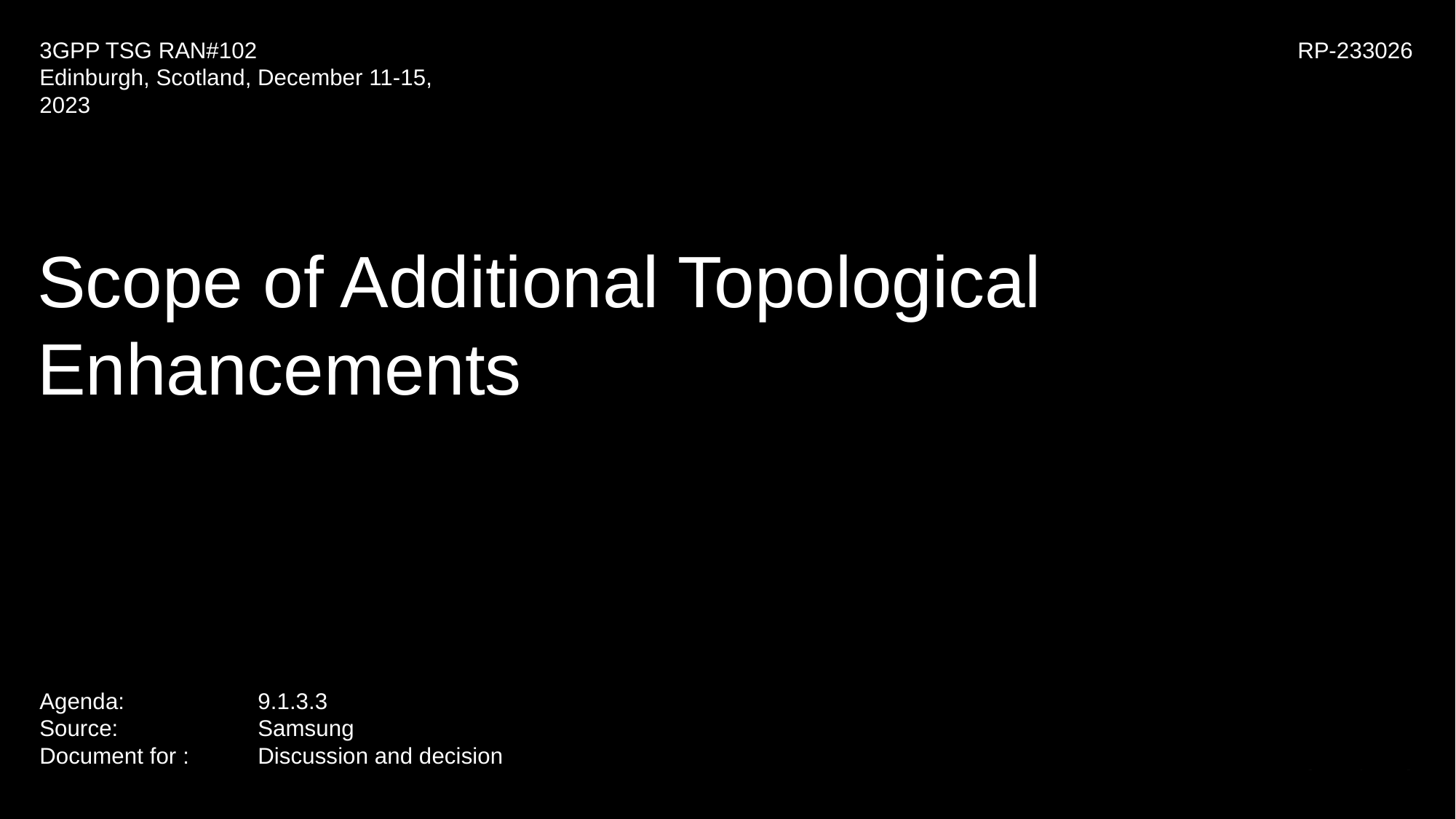

3GPP TSG RAN#102
Edinburgh, Scotland, December 11-15, 2023
RP-233026
Scope of Additional Topological Enhancements
Agenda: 		9.1.3.3
Source:		Samsung
Document for : 	Discussion and decision